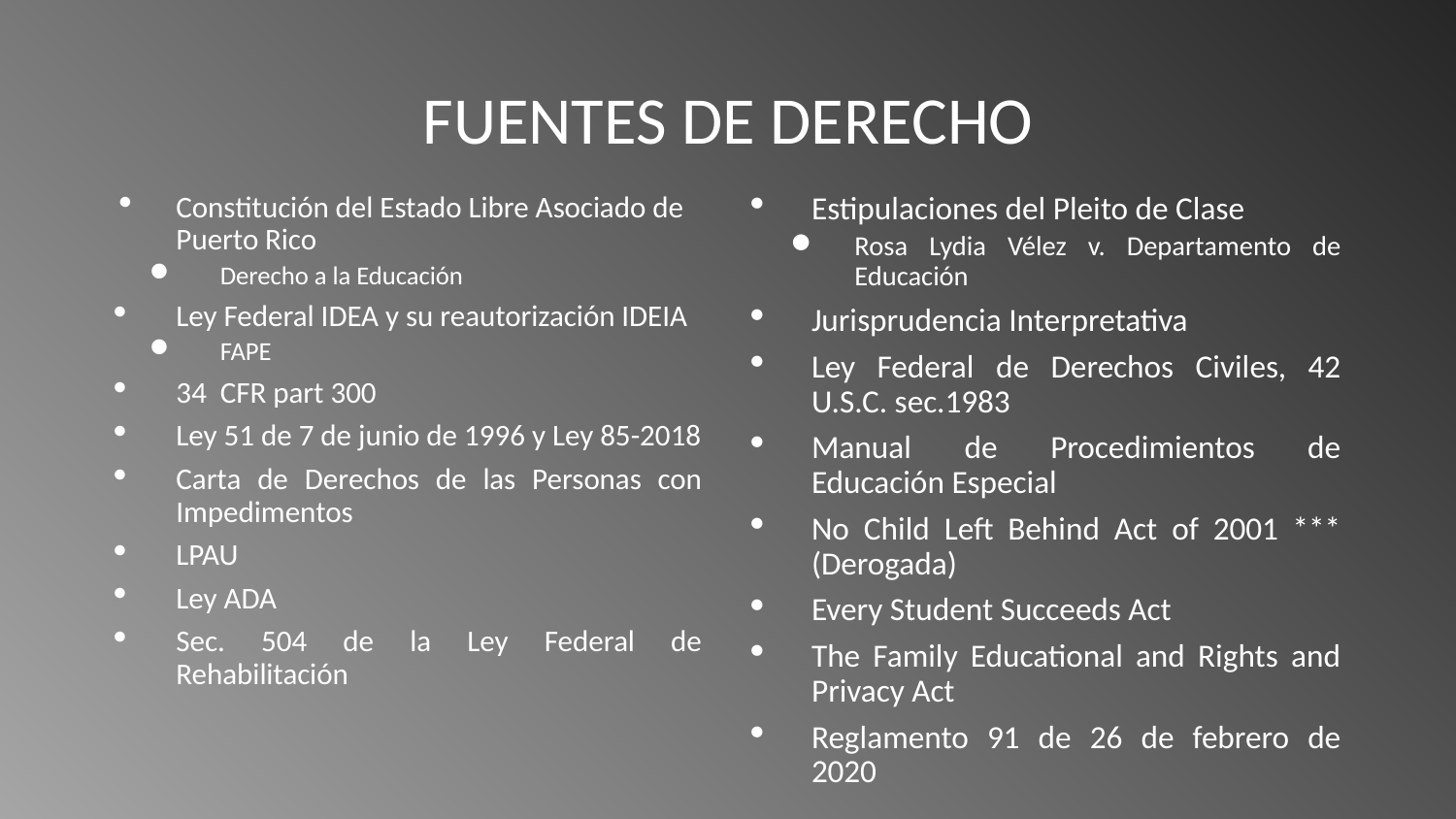

# FUENTES DE DERECHO
Estipulaciones del Pleito de Clase
Rosa Lydia Vélez v. Departamento de Educación
Jurisprudencia Interpretativa
Ley Federal de Derechos Civiles, 42 U.S.C. sec.1983
Manual de Procedimientos de Educación Especial
No Child Left Behind Act of 2001 *** (Derogada)
Every Student Succeeds Act
The Family Educational and Rights and Privacy Act
Reglamento 91 de 26 de febrero de 2020

Constitución del Estado Libre Asociado de Puerto Rico
Derecho a la Educación
Ley Federal IDEA y su reautorización IDEIA
FAPE
34  CFR part 300
Ley 51 de 7 de junio de 1996 y Ley 85-2018
Carta de Derechos de las Personas con Impedimentos
LPAU
Ley ADA
Sec. 504 de la Ley Federal de Rehabilitación